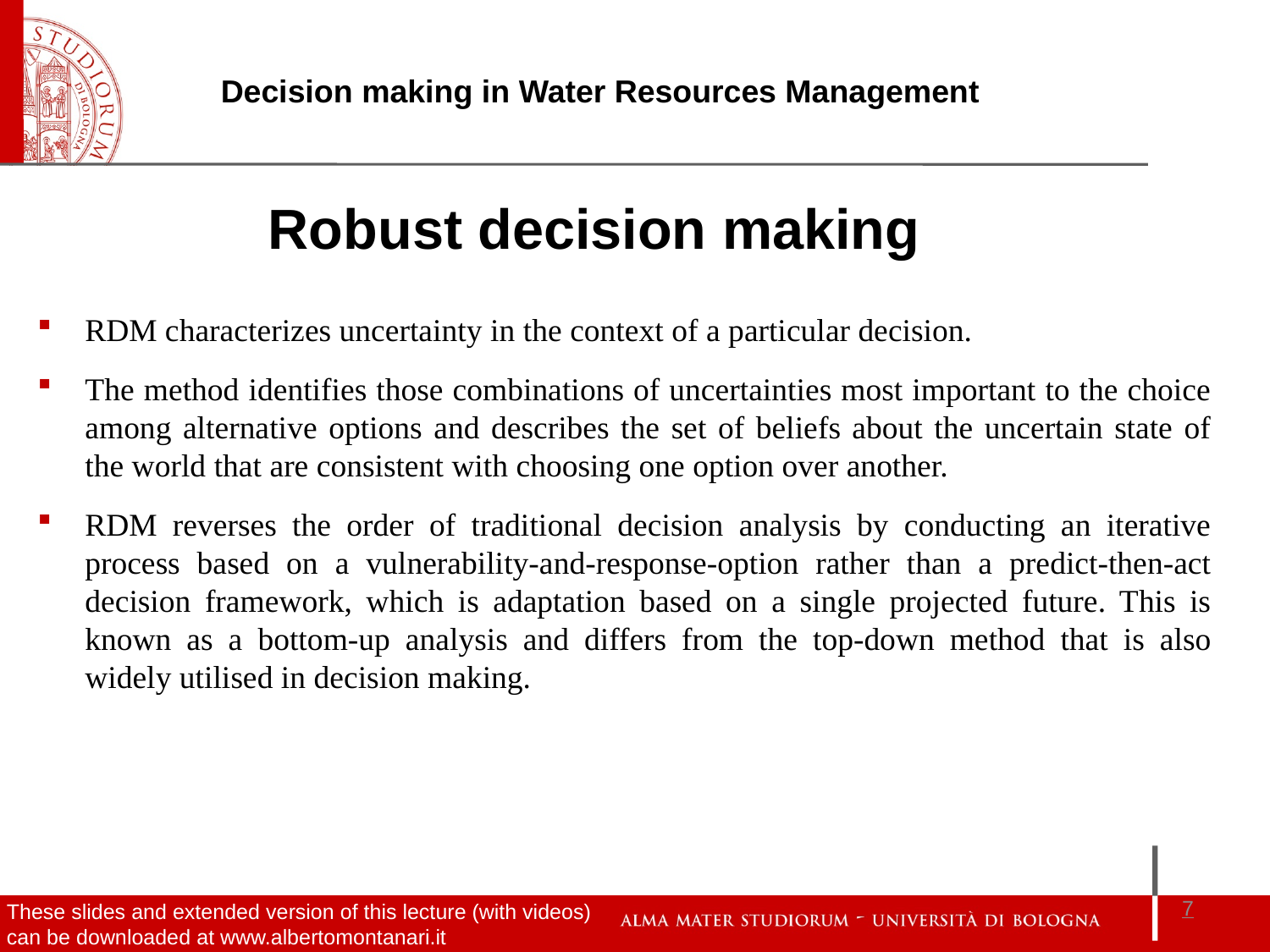

Robust decision making
RDM characterizes uncertainty in the context of a particular decision.
The method identifies those combinations of uncertainties most important to the choice among alternative options and describes the set of beliefs about the uncertain state of the world that are consistent with choosing one option over another.
RDM reverses the order of traditional decision analysis by conducting an iterative process based on a vulnerability-and-response-option rather than a predict-then-act decision framework, which is adaptation based on a single projected future. This is known as a bottom-up analysis and differs from the top-down method that is also widely utilised in decision making.
7